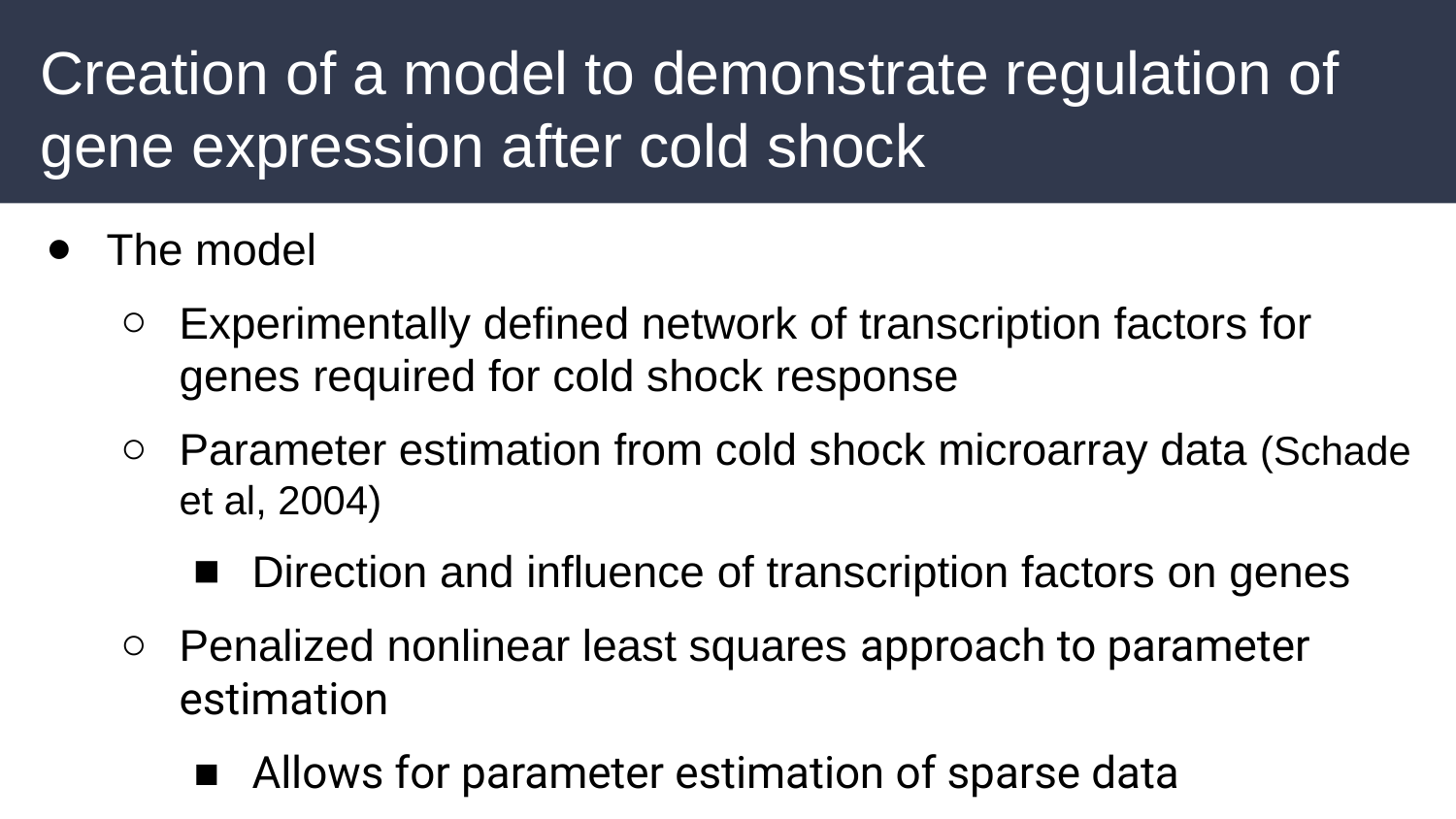

# Creation of a model to demonstrate regulation of gene expression after cold shock
The model
Experimentally defined network of transcription factors for genes required for cold shock response
Parameter estimation from cold shock microarray data (Schade et al, 2004)
Direction and influence of transcription factors on genes
Penalized nonlinear least squares approach to parameter estimation
Allows for parameter estimation of sparse data